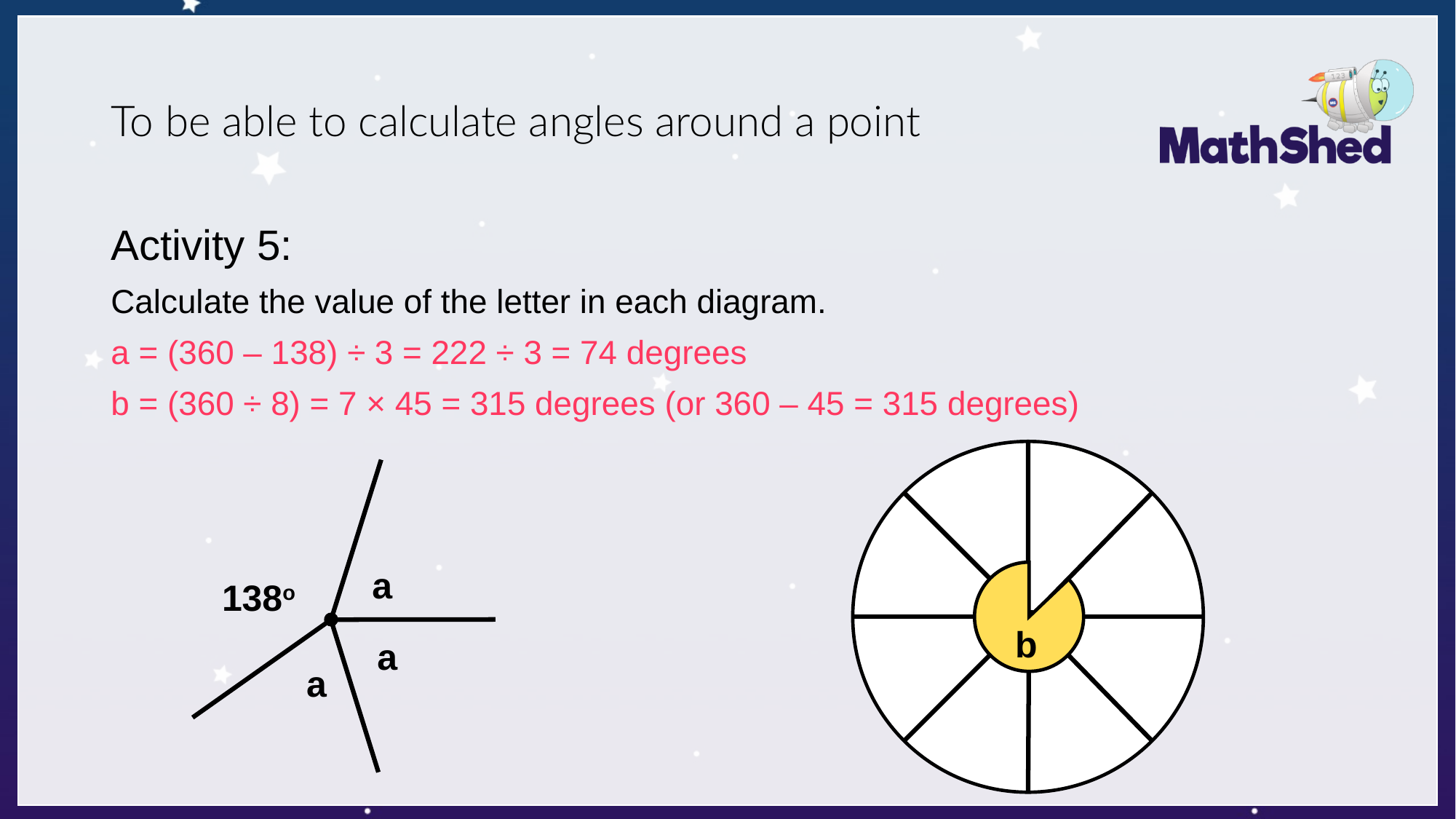

# To be able to calculate angles around a point
Activity 5:
Calculate the value of the letter in each diagram.
a = (360 – 138) ÷ 3 = 222 ÷ 3 = 74 degrees
b = (360 ÷ 8) = 7 × 45 = 315 degrees (or 360 – 45 = 315 degrees)

a

138o
b
a
a